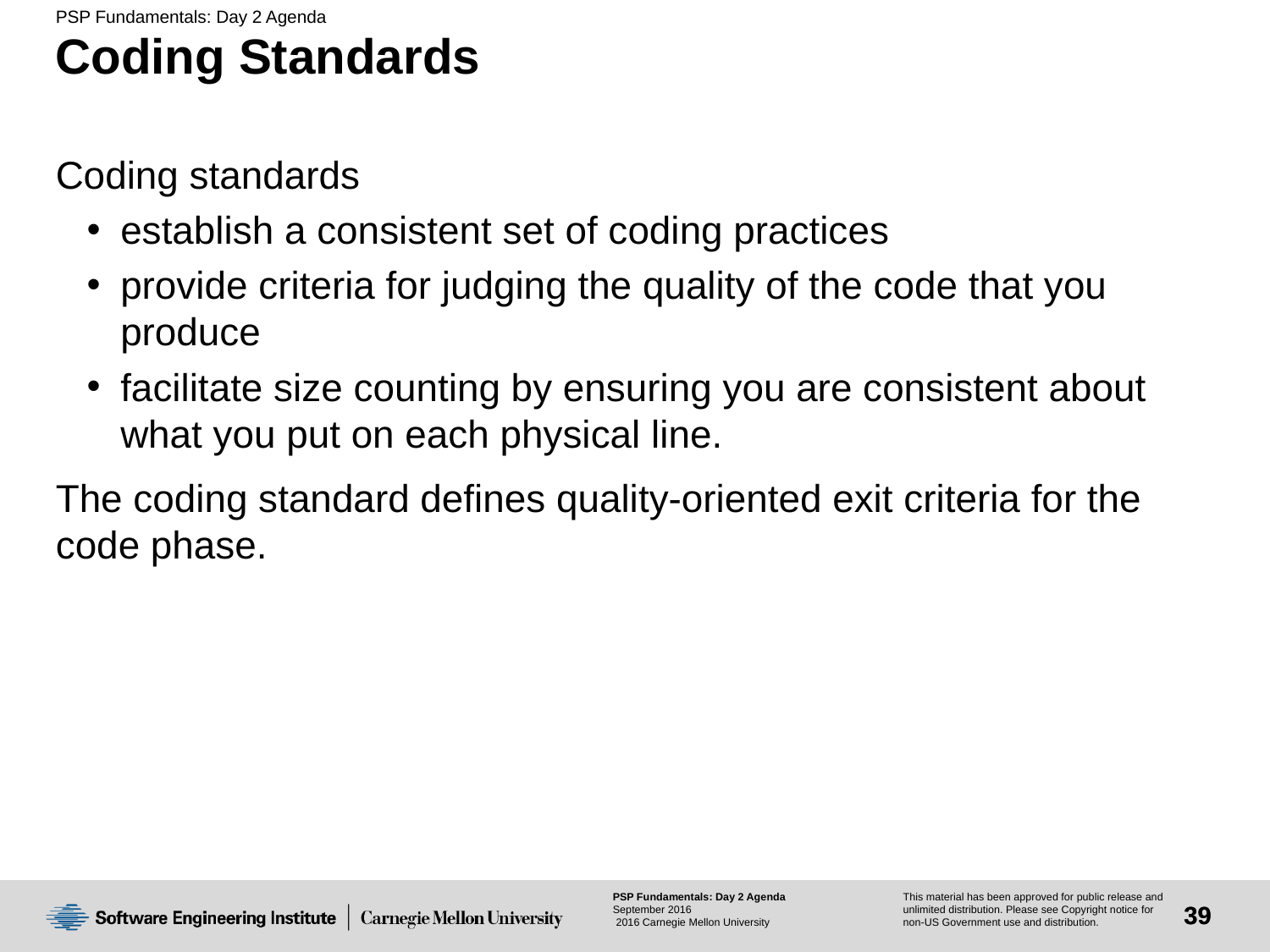

# Coding Standards
Coding standards
establish a consistent set of coding practices
provide criteria for judging the quality of the code that you produce
facilitate size counting by ensuring you are consistent about what you put on each physical line.
The coding standard defines quality-oriented exit criteria for the code phase.